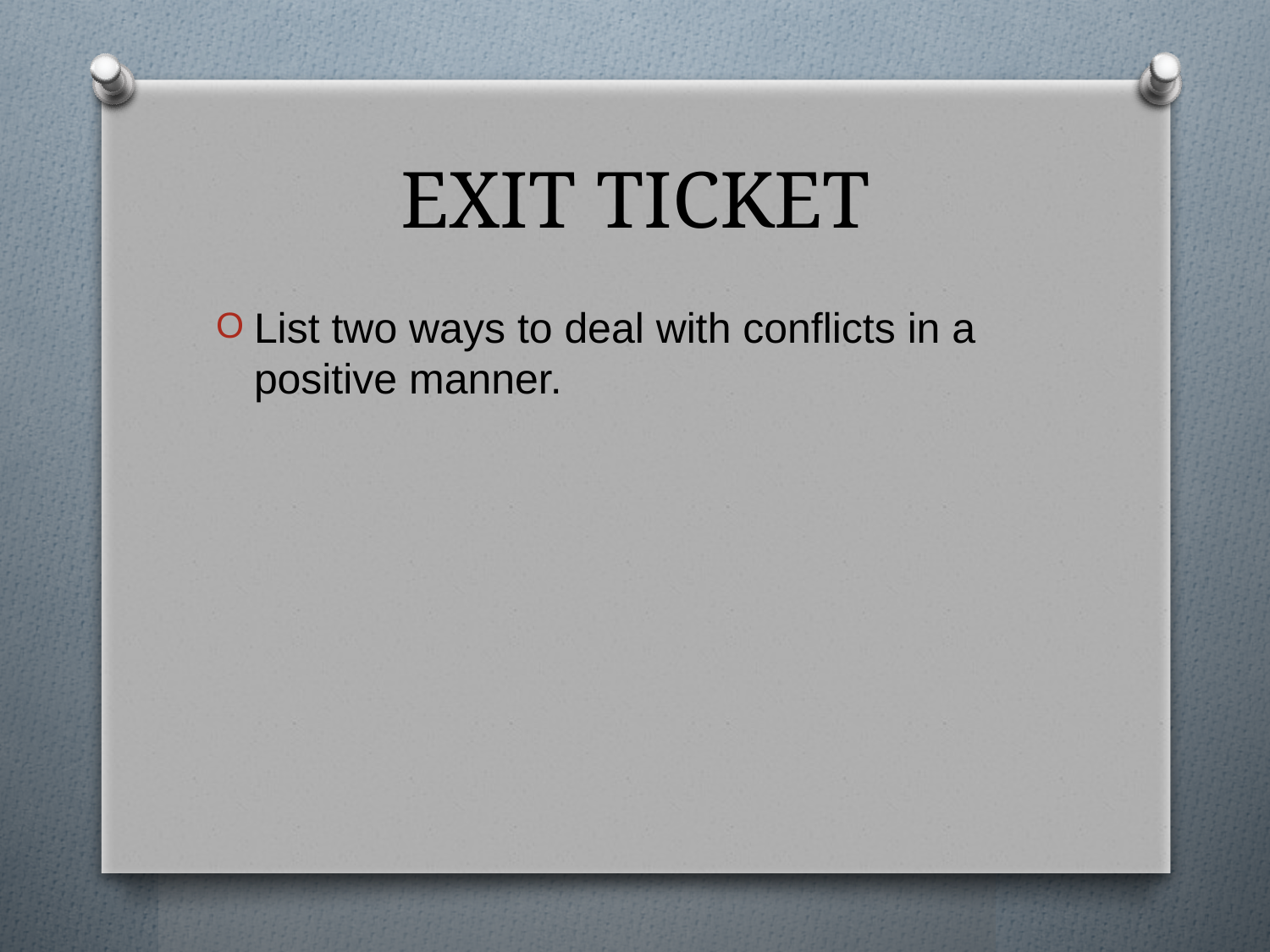

# EXIT TICKET
List two ways to deal with conflicts in a positive manner.